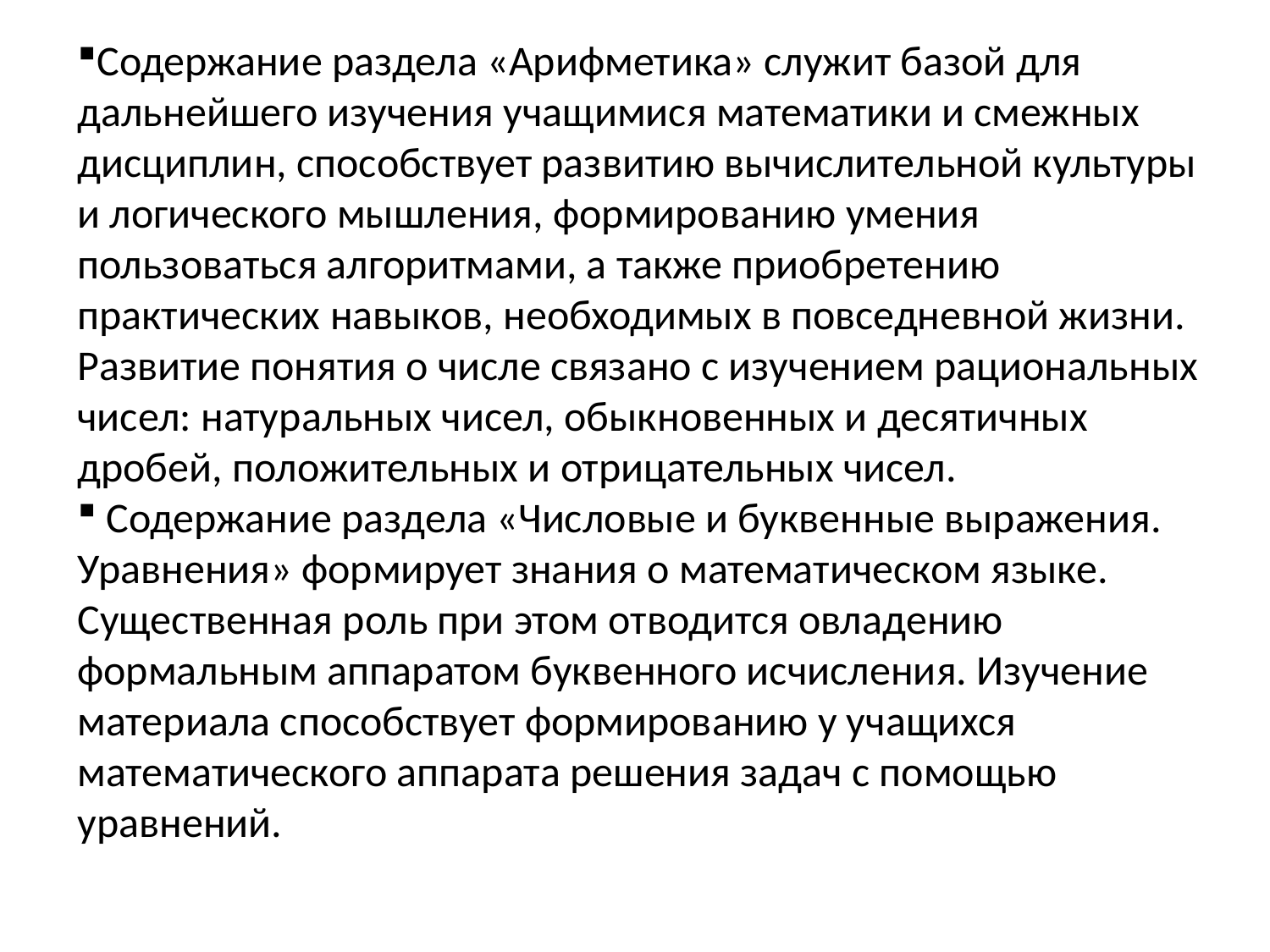

Содержание раздела «Арифметика» служит базой для дальнейшего изучения учащимися математики и смежных дисциплин, способствует развитию вычислительной культуры и логического мышления, формированию умения пользоваться алгоритмами, а также приобретению практических навыков, необходимых в повседневной жизни. Развитие понятия о числе связано с изучением рациональных чисел: натуральных чисел, обыкновенных и десятичных дробей, положительных и отрицательных чисел.
 Содержание раздела «Числовые и буквенные выражения. Уравнения» формирует знания о математическом языке. Существенная роль при этом отводится овладению формальным аппаратом буквенного исчисления. Изучение материала способствует формированию у учащихся математического аппарата решения задач с помощью уравнений.